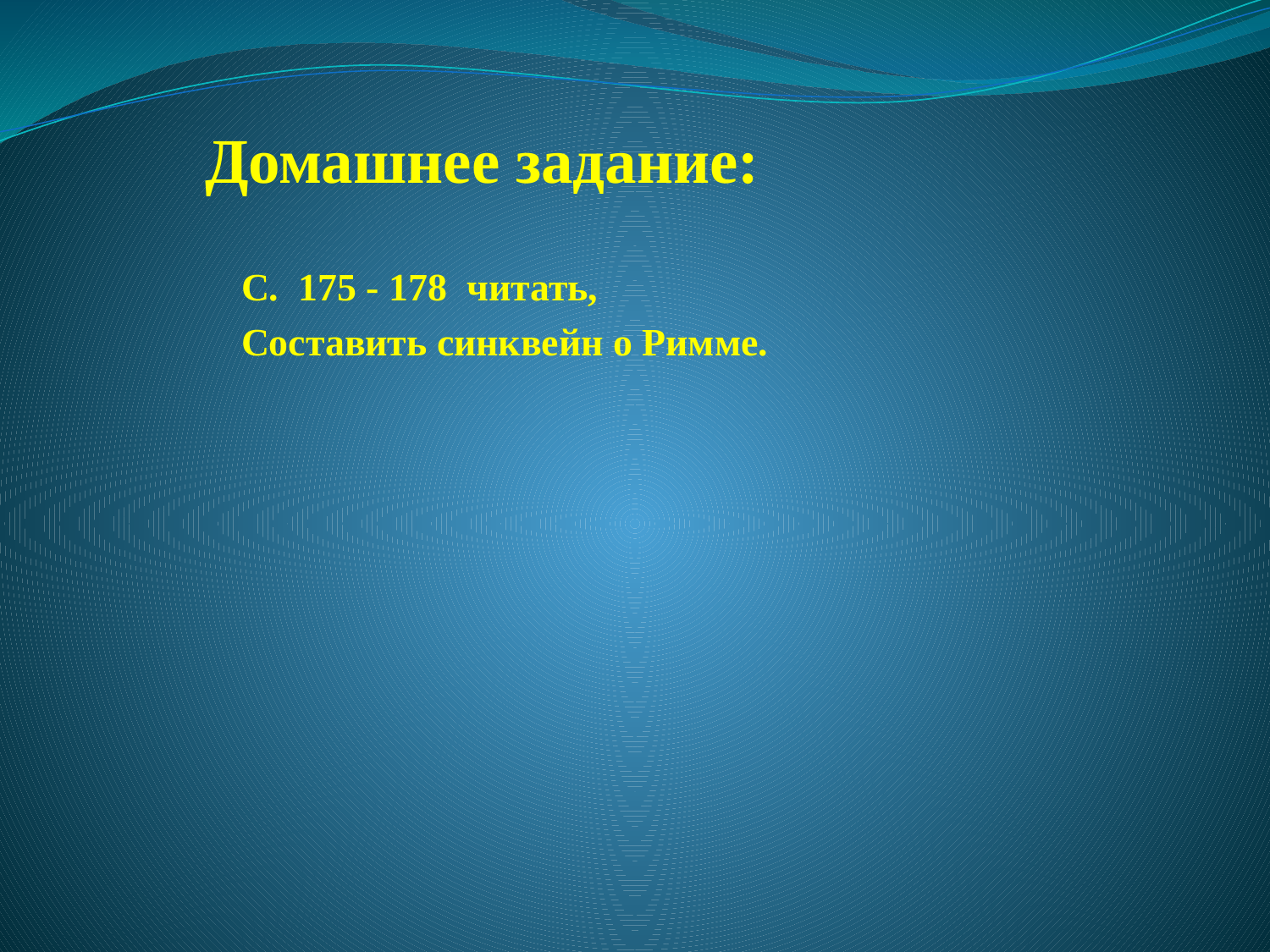

# Домашнее задание:
С.  175 - 178  читать,
Составить синквейн о Римме.